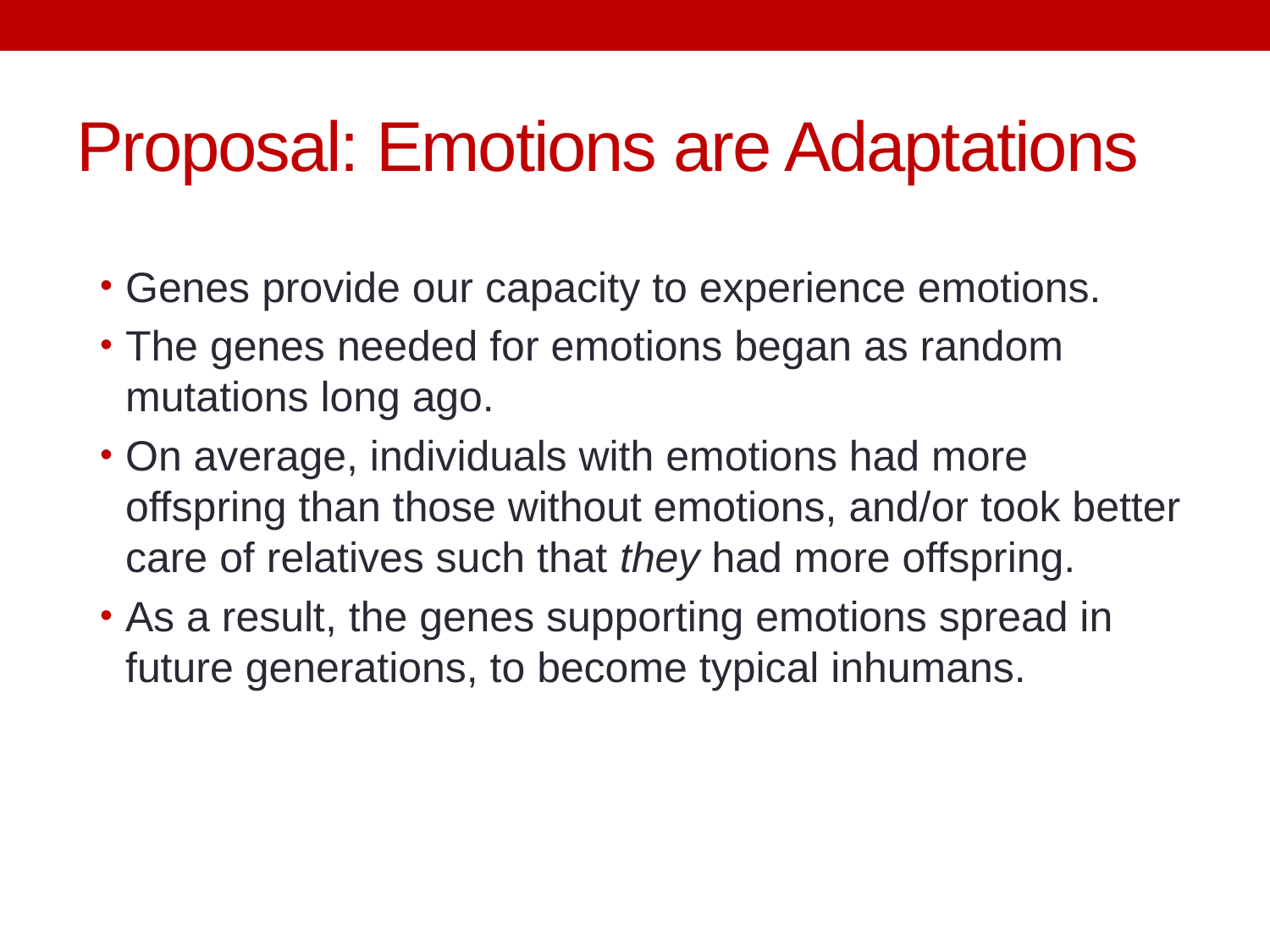

# Proposal: Emotions are Adaptations
Genes provide our capacity to experience emotions.
The genes needed for emotions began as random mutations long ago.
On average, individuals with emotions had more offspring than those without emotions, and/or took better care of relatives such that they had more offspring.
As a result, the genes supporting emotions spread in future generations, to become typical inhumans.